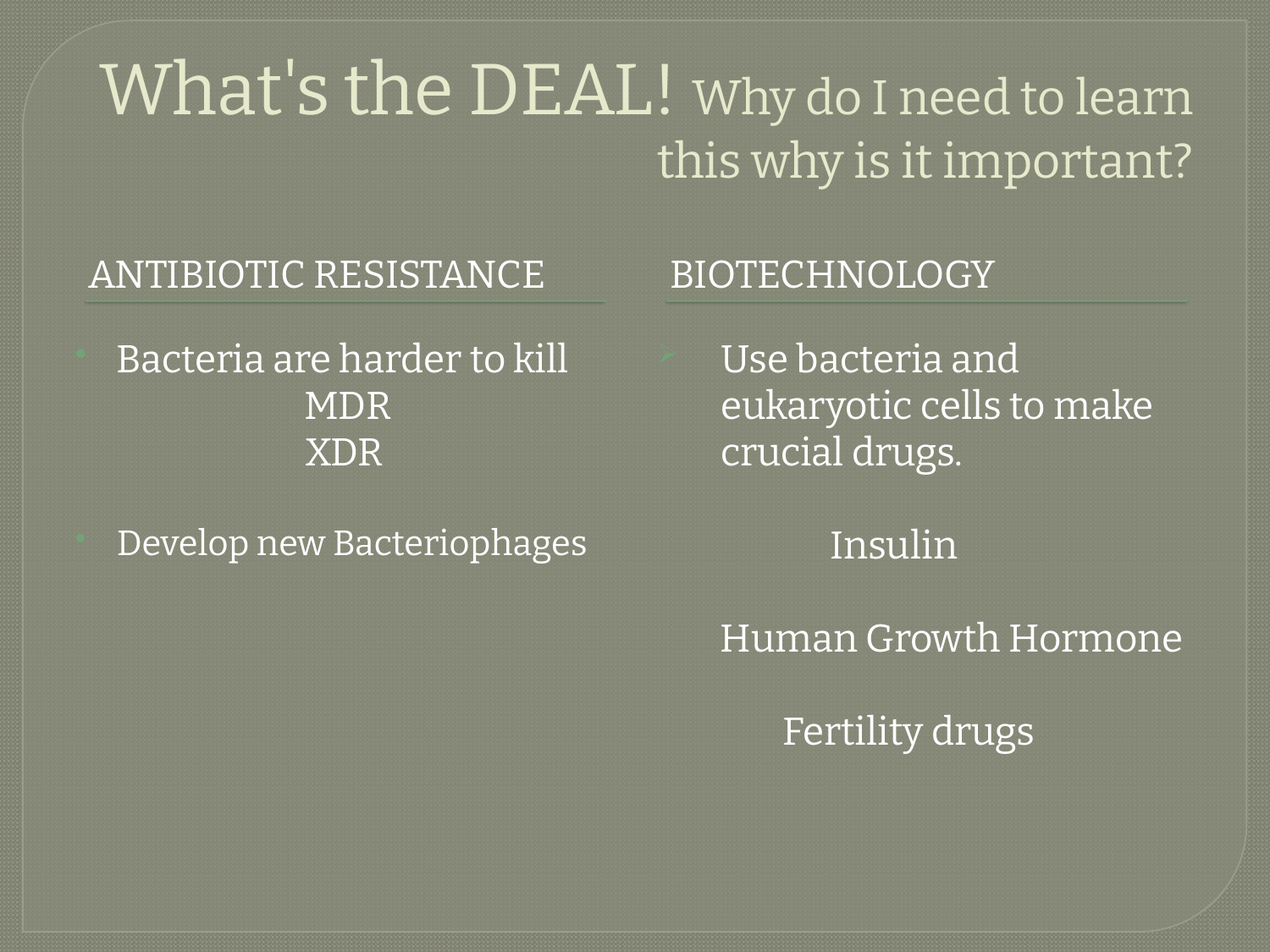

# What's the DEAL! Why do I need to learn this why is it important?
Antibiotic resistance
Biotechnology
Bacteria are harder to kill
 MDR
XDR

Develop new Bacteriophages
Use bacteria and eukaryotic cells to make crucial drugs.

                      Insulin

        Human Growth Hormone

                Fertility drugs